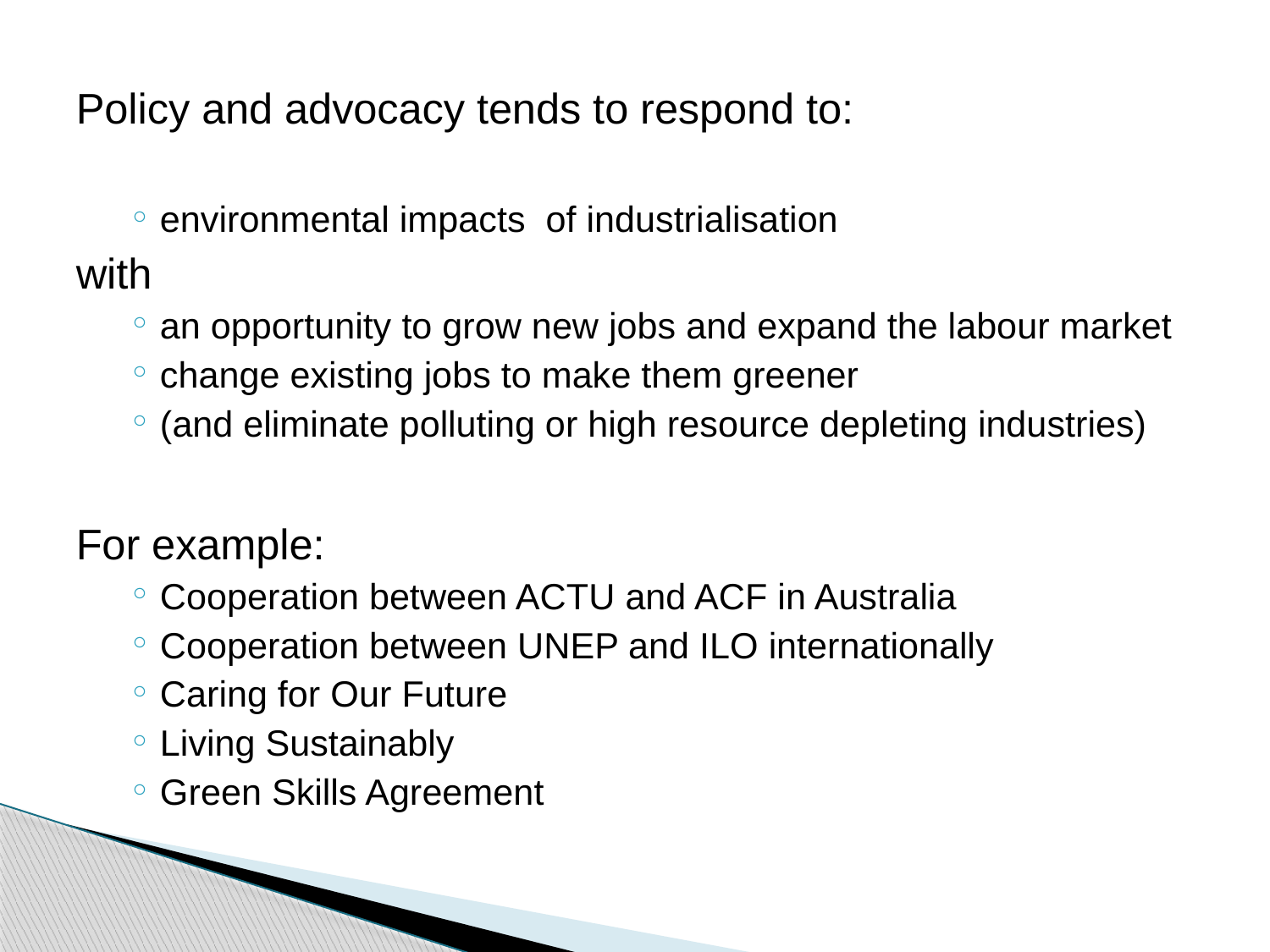

Policy and advocacy tends to respond to:

environmental impacts  of industrialisation
with
an opportunity to grow new jobs and expand the labour market
change existing jobs to make them greener
(and eliminate polluting or high resource depleting industries)

For example:
Cooperation between ACTU and ACF in Australia
Cooperation between UNEP and ILO internationally
Caring for Our Future
Living Sustainably
Green Skills Agreement